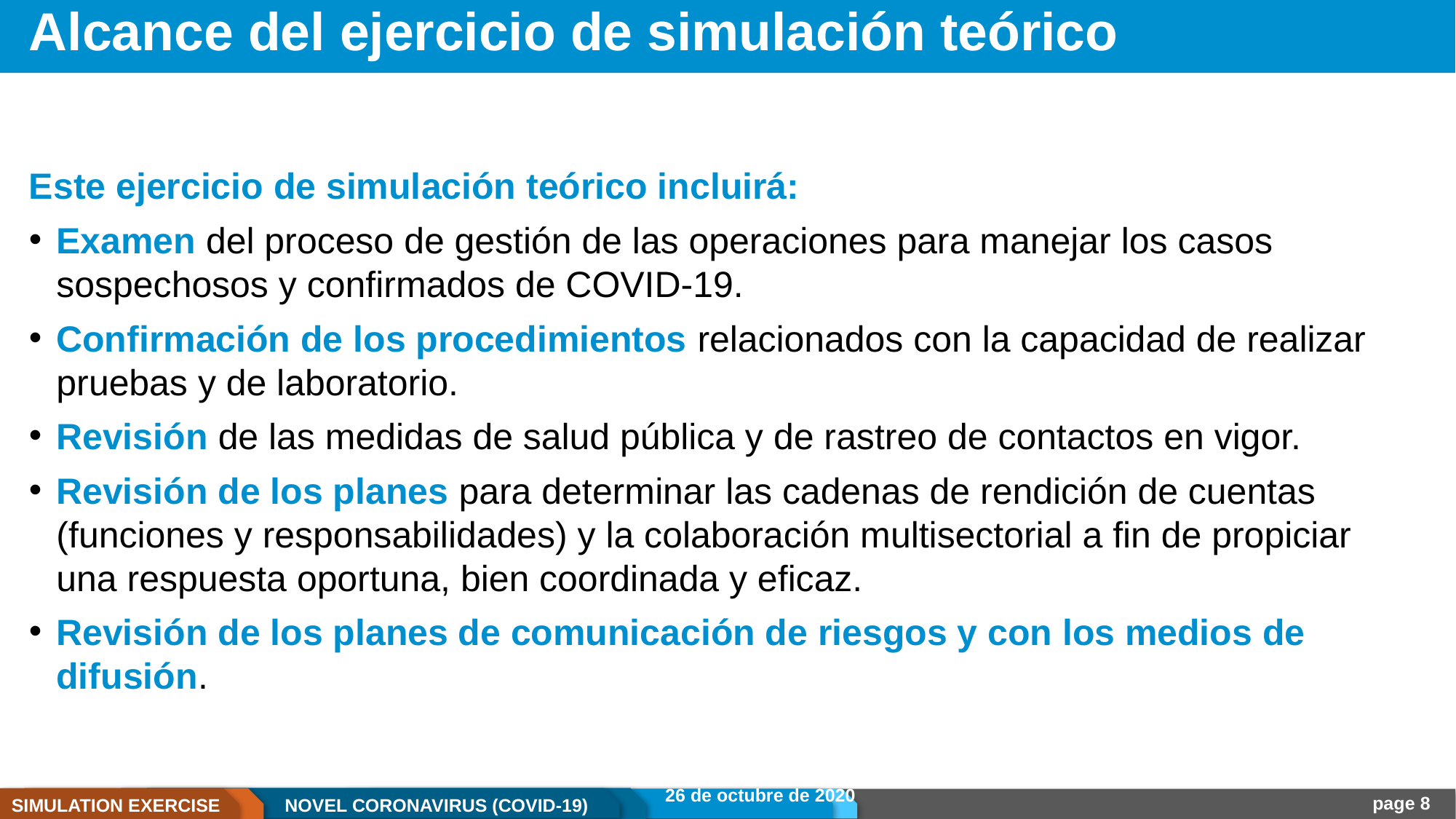

# Alcance del ejercicio de simulación teórico

Este ejercicio de simulación teórico incluirá:
Examen del proceso de gestión de las operaciones para manejar los casos sospechosos y confirmados de COVID-19.
Confirmación de los procedimientos relacionados con la capacidad de realizar pruebas y de laboratorio.
Revisión de las medidas de salud pública y de rastreo de contactos en vigor.
Revisión de los planes para determinar las cadenas de rendición de cuentas (funciones y responsabilidades) y la colaboración multisectorial a fin de propiciar una respuesta oportuna, bien coordinada y eficaz.
Revisión de los planes de comunicación de riesgos y con los medios de difusión.
26 de octubre de 2020